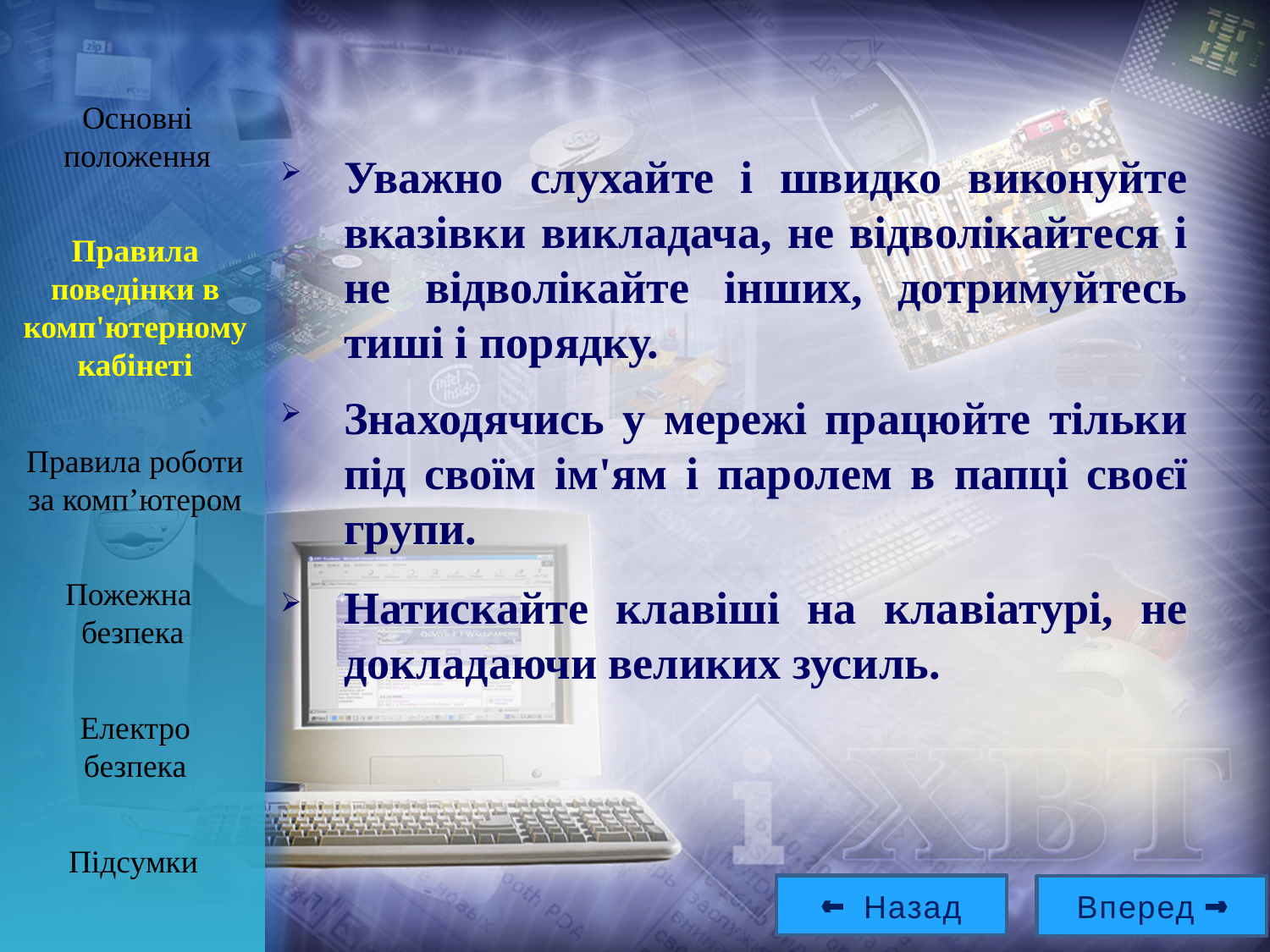

Основні положення
Уважно слухайте і швидко виконуйте вказівки викладача, не відволікайтеся і не відволікайте інших, дотримуйтесь тиші і порядку.
Знаходячись у мережі працюйте тільки під своїм ім'ям і паролем в папці своєї групи.
Правила поведінки в комп'ютерному кабінеті
Правила роботи за комп’ютером
Пожежна
безпека
Натискайте клавіші на клавіатурі, не докладаючи великих зусиль.
Електро
безпека
Підсумки
←  Назад
Вперед →